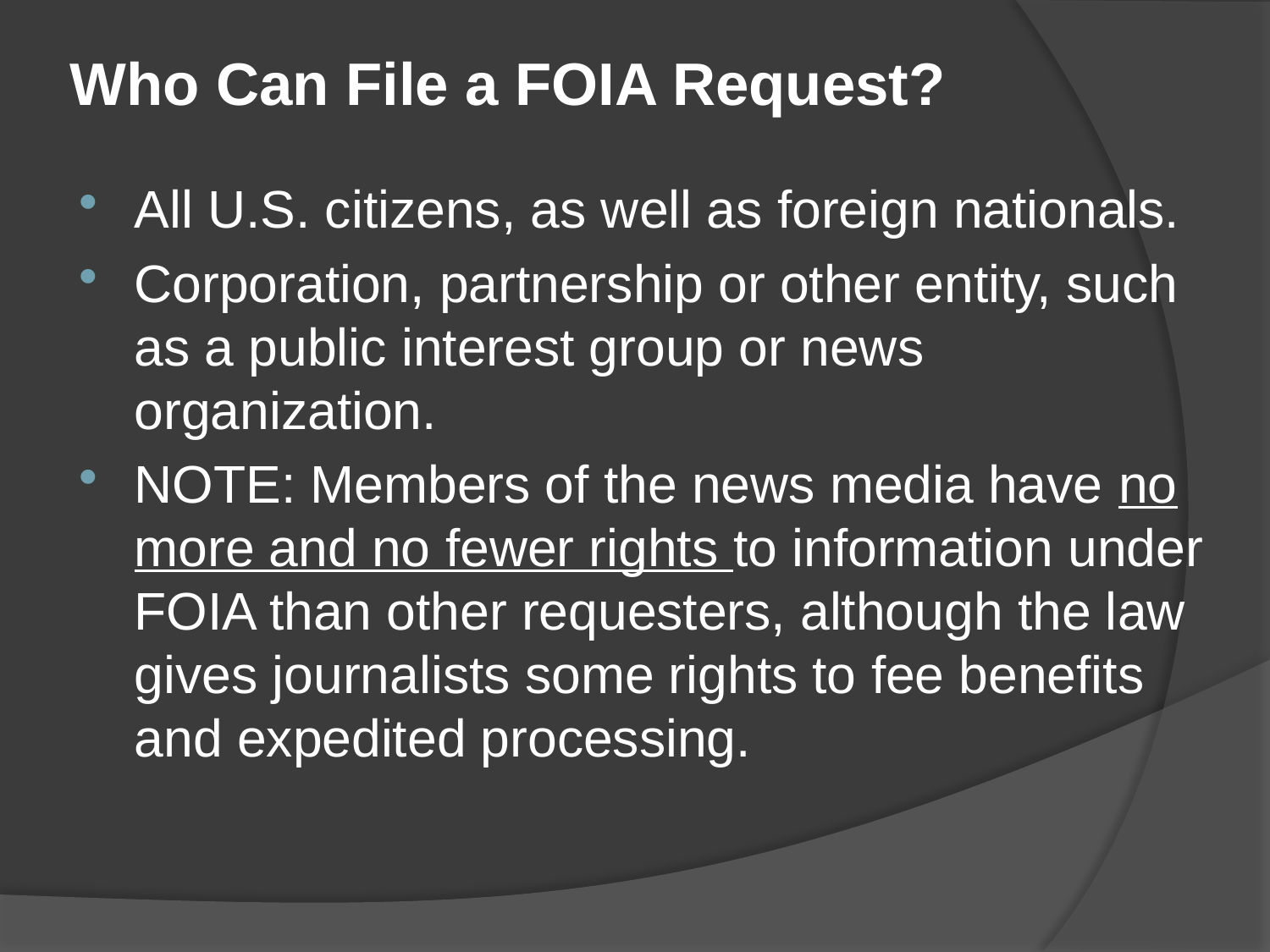

# Who Can File a FOIA Request?
All U.S. citizens, as well as foreign nationals.
Corporation, partnership or other entity, such as a public interest group or news organization.
NOTE: Members of the news media have no more and no fewer rights to information under FOIA than other requesters, although the law gives journalists some rights to fee benefits and expedited processing.